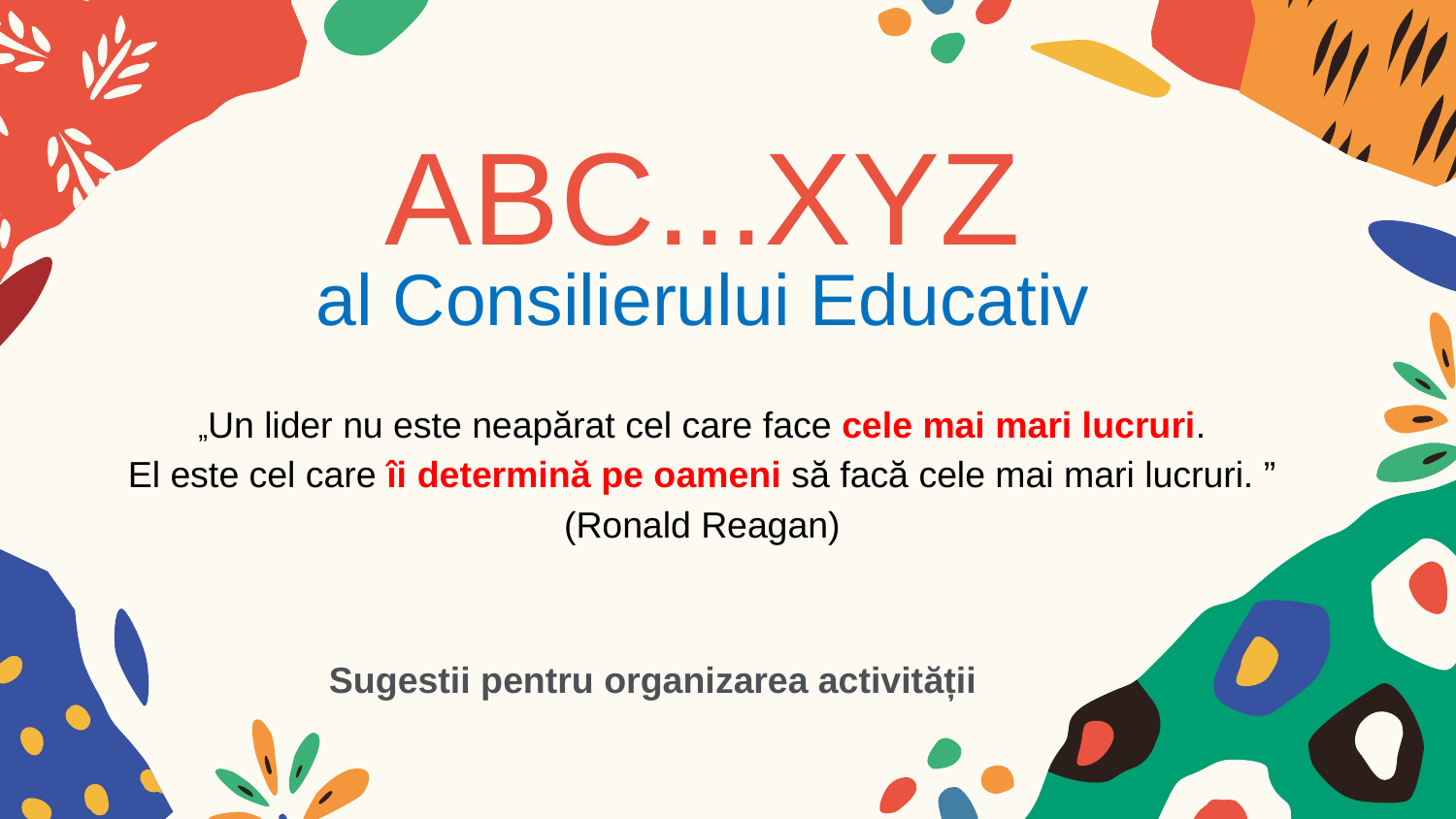

# ABC...XYZ al Consilierului Educativ

„Un lider nu este neapărat cel care face cele mai mari lucruri.
El este cel care îi determină pe oameni să facă cele mai mari lucruri. ”
(Ronald Reagan)
Sugestii pentru organizarea activității